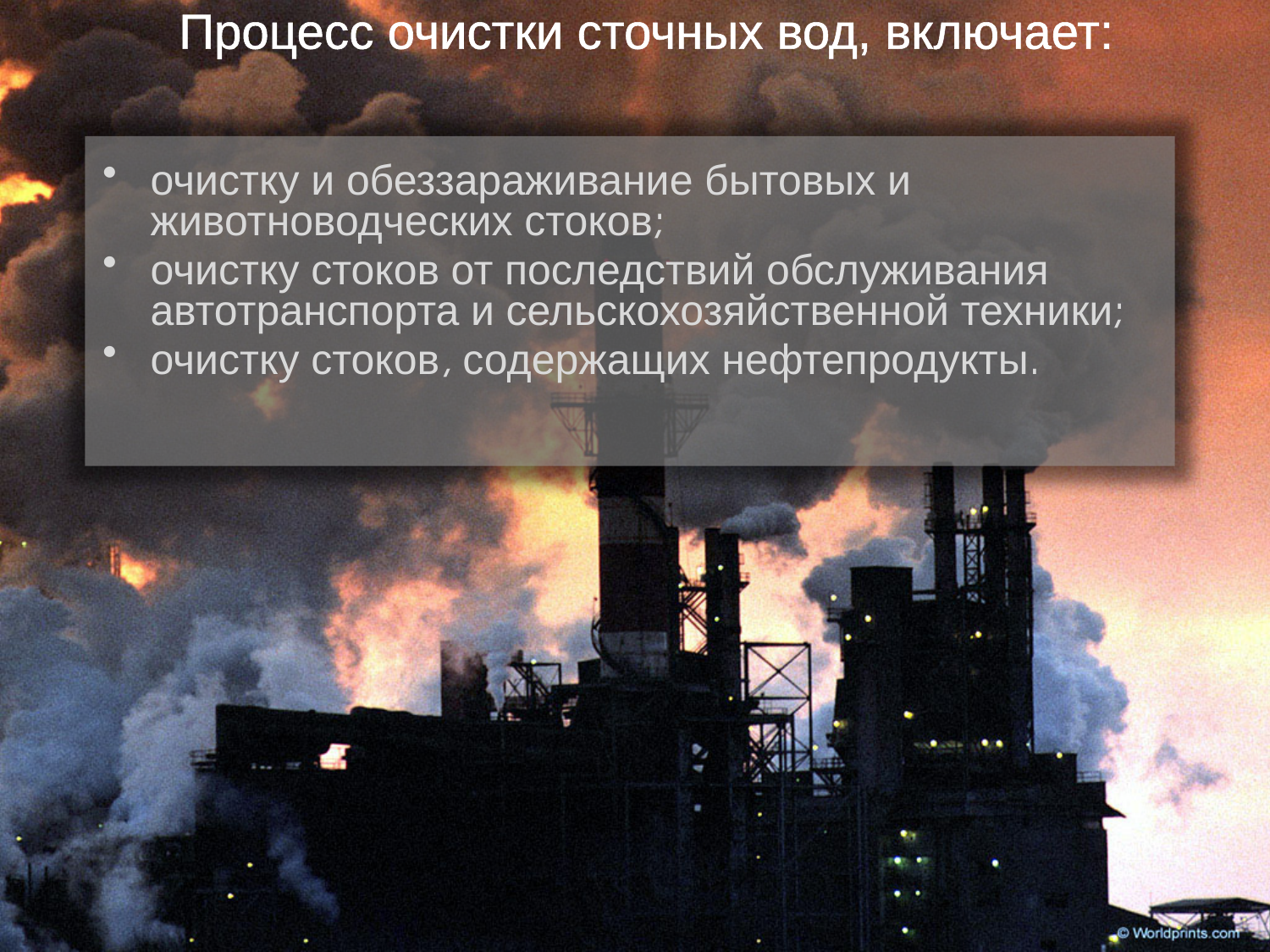

# Процесс очистки сточных вод, включает:

очистку и обеззараживание бытовых и животноводческих стоков;
очистку стоков от последствий обслуживания автотранспорта и сельскохозяйственной техники;
очистку стоков, содержащих нефтепродукты.